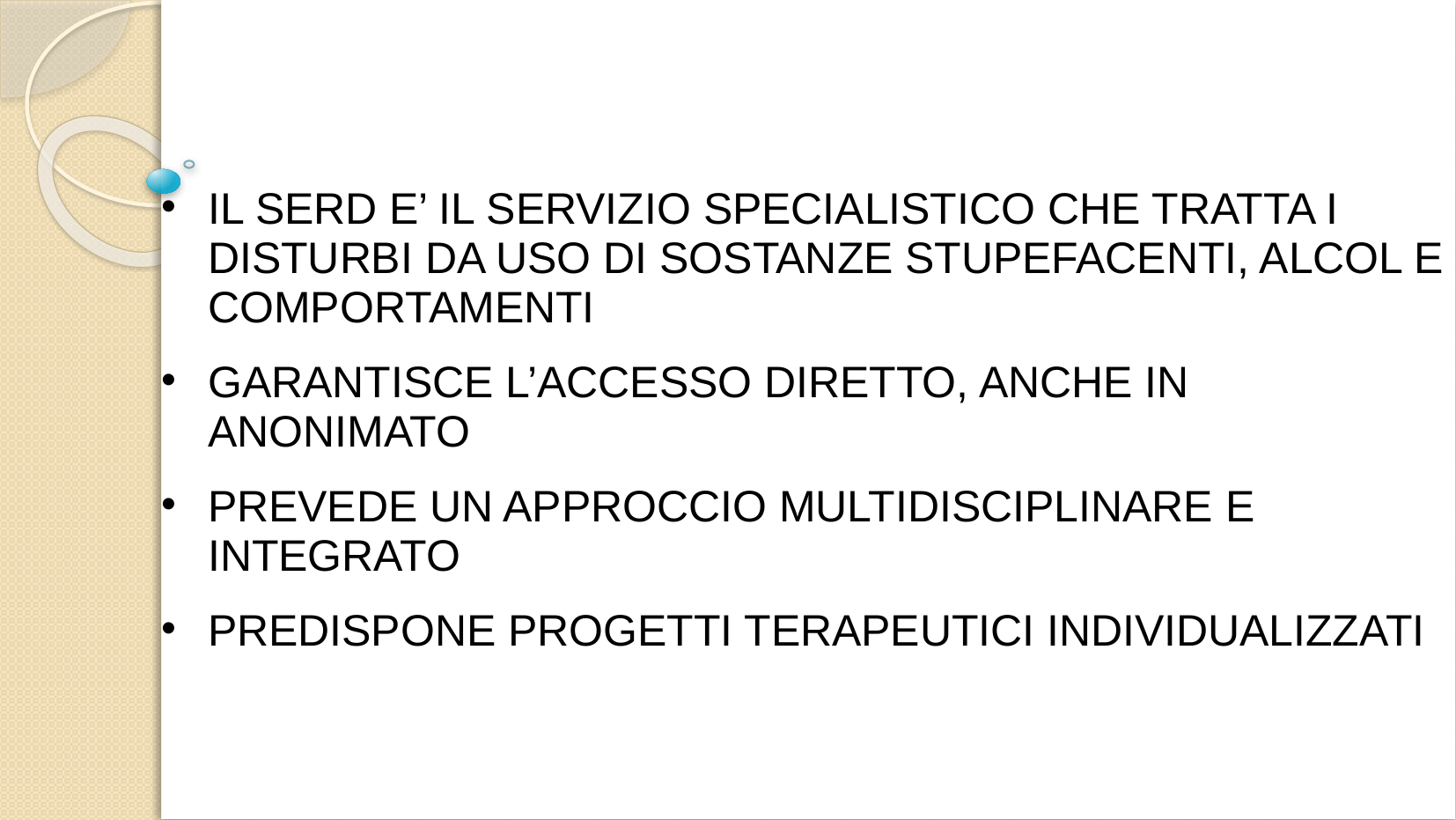

# IL SERD E’ IL SERVIZIO SPECIALISTICO CHE TRATTA I DISTURBI DA USO DI SOSTANZE STUPEFACENTI, ALCOL E COMPORTAMENTI
GARANTISCE L’ACCESSO DIRETTO, ANCHE IN ANONIMATO
PREVEDE UN APPROCCIO MULTIDISCIPLINARE E INTEGRATO
PREDISPONE PROGETTI TERAPEUTICI INDIVIDUALIZZATI